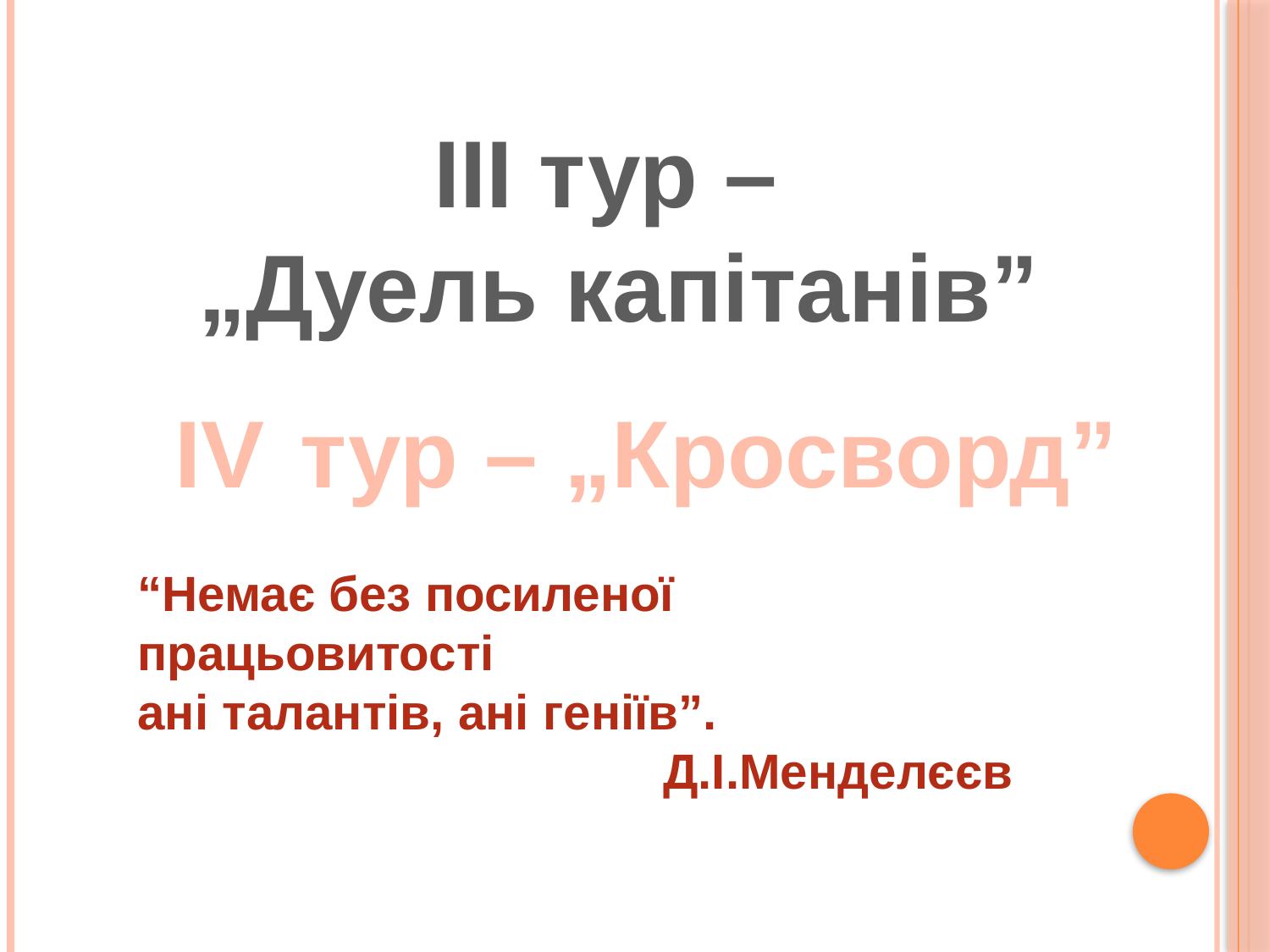

ІІІ тур –
„Дуель капітанів”
ІV тур – „Кросворд”
“Немає без посиленої працьовитості
ані талантів, ані геніїв”.
Д.І.Менделєєв